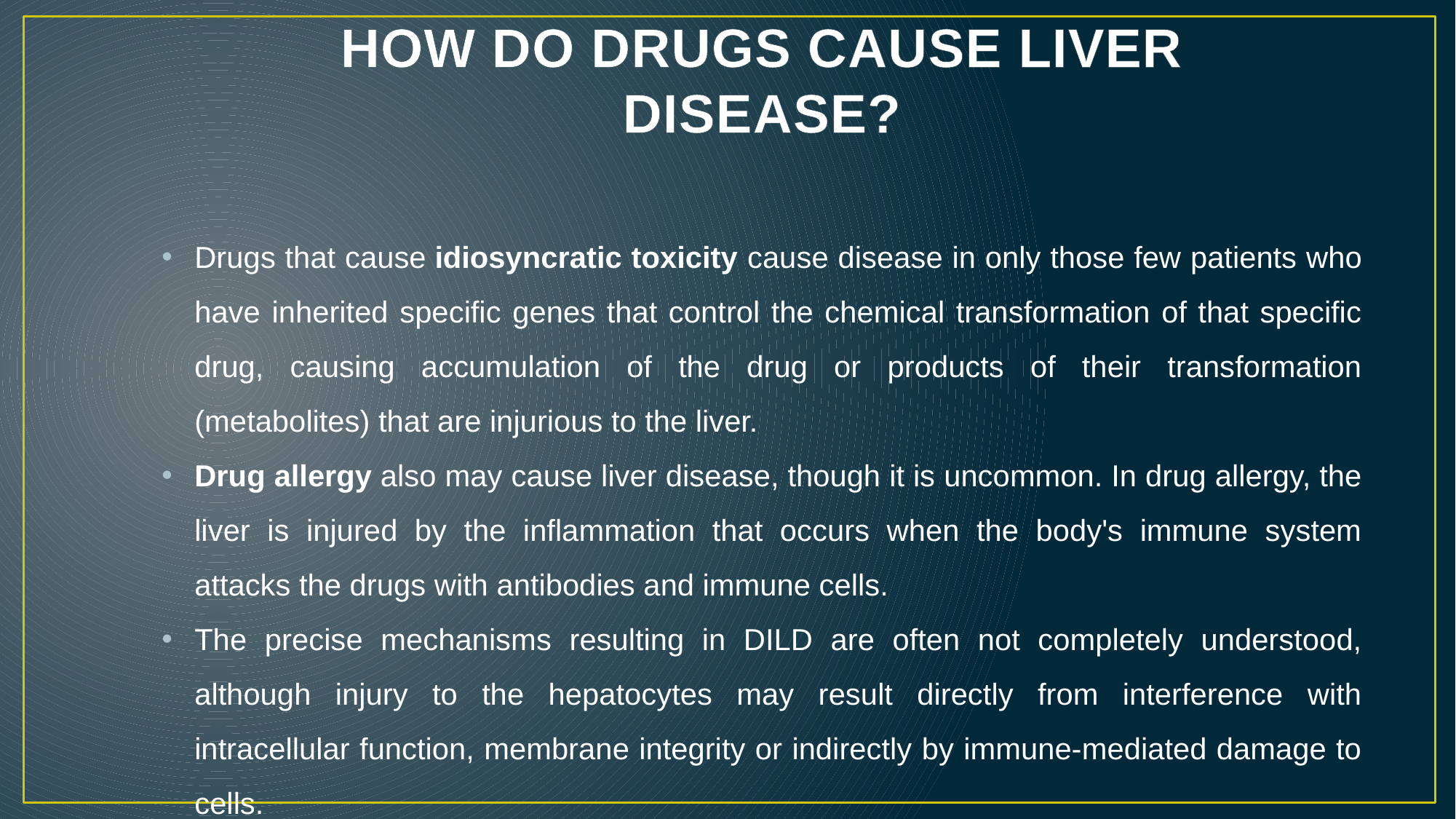

# How do drugs cause liver disease?
Drugs that cause idiosyncratic toxicity cause disease in only those few patients who have inherited specific genes that control the chemical transformation of that specific drug, causing accumulation of the drug or products of their transformation (metabolites) that are injurious to the liver.
Drug allergy also may cause liver disease, though it is uncommon. In drug allergy, the liver is injured by the inflammation that occurs when the body's immune system attacks the drugs with antibodies and immune cells.
The precise mechanisms resulting in DILD are often not completely understood, although injury to the hepatocytes may result directly from interference with intracellular function, membrane integrity or indirectly by immune-mediated damage to cells.